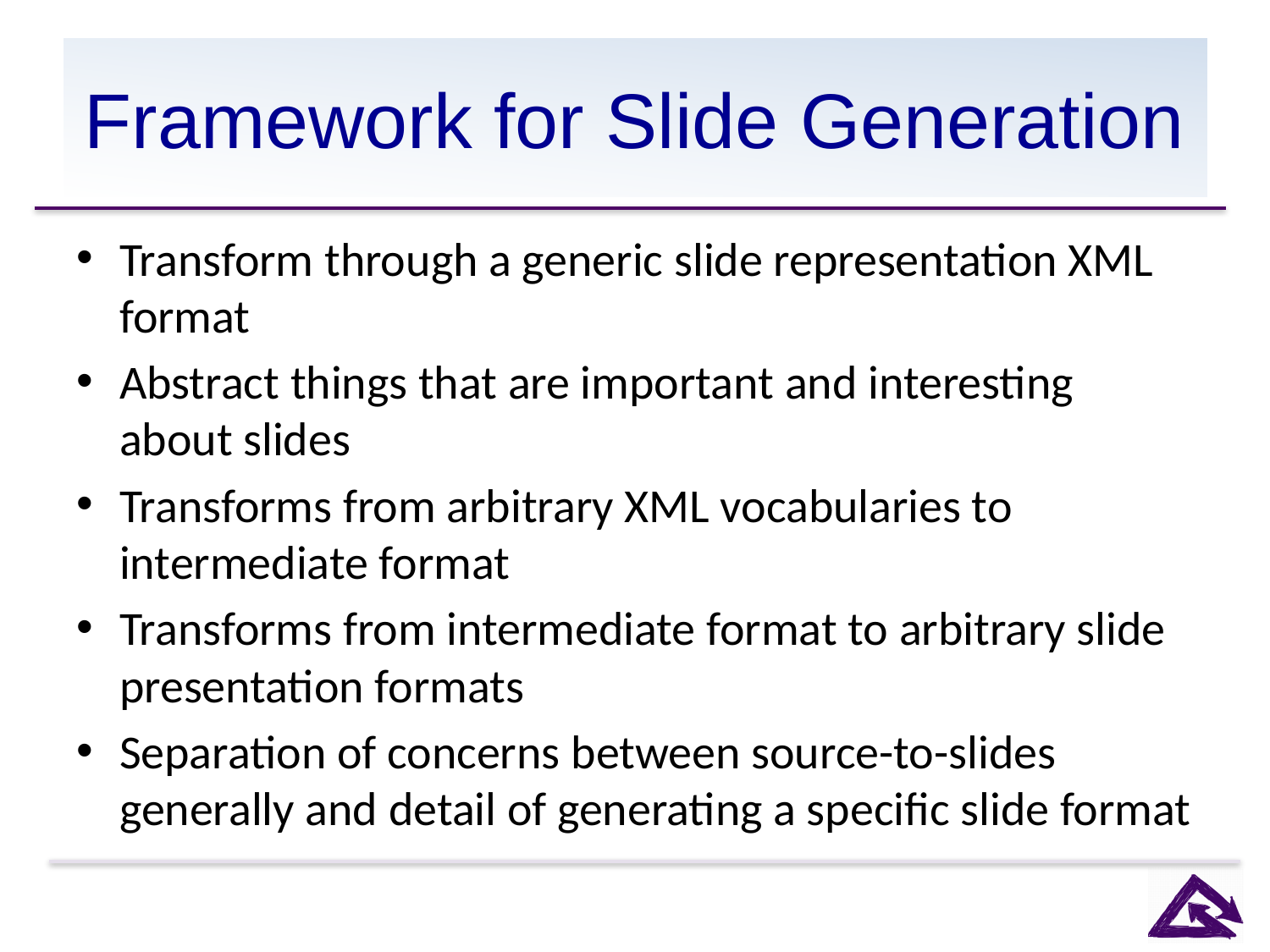

# Framework for Slide Generation
Transform through a generic slide representation XML format
Abstract things that are important and interesting about slides
Transforms from arbitrary XML vocabularies to intermediate format
Transforms from intermediate format to arbitrary slide presentation formats
Separation of concerns between source-to-slides generally and detail of generating a specific slide format